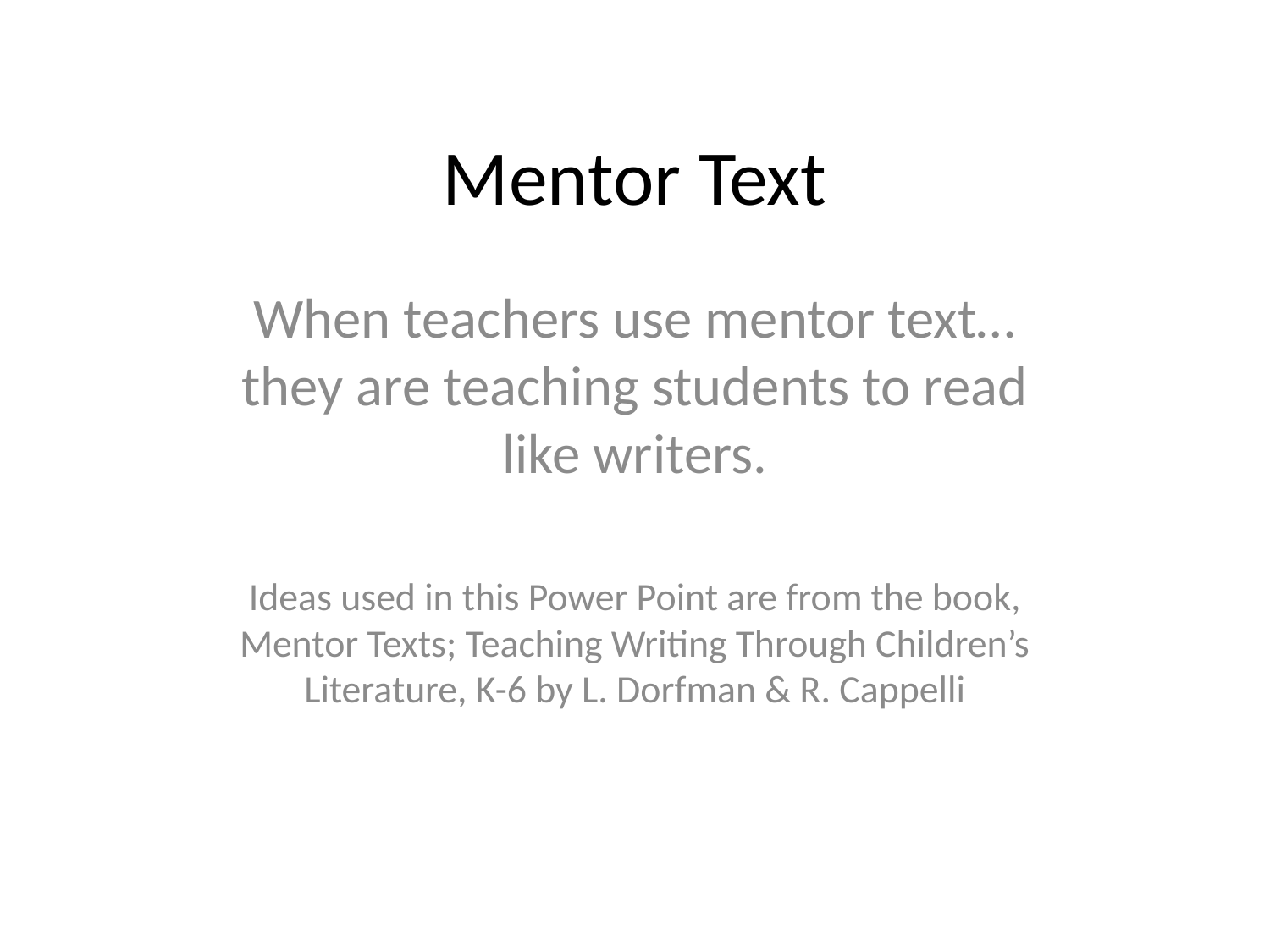

# Mentor Text
When teachers use mentor text…they are teaching students to read like writers.

Ideas used in this Power Point are from the book, Mentor Texts; Teaching Writing Through Children’s Literature, K-6 by L. Dorfman & R. Cappelli